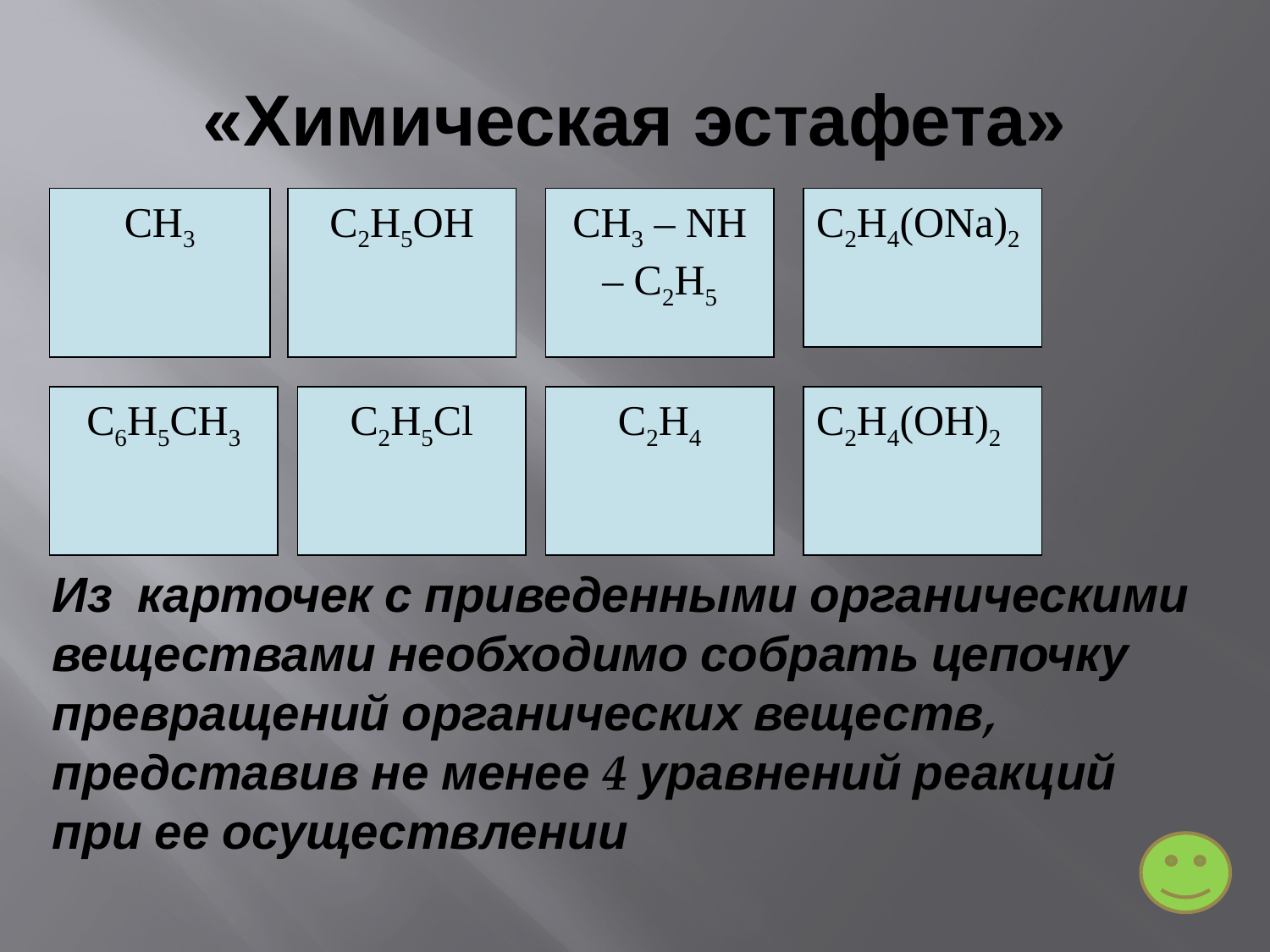

# «Химическая эстафета»
CH3
С2Н5ОН
CH3 – NH – C2H5
С2Н4(ОNa)2

C6H5CH3
С2Н5Cl
С2Н4

С2Н4(ОН)2

Из  карточек с приведенными органическими веществами необходимо собрать цепочку превращений органических веществ, представив не менее 4 уравнений реакций при ее осуществлении